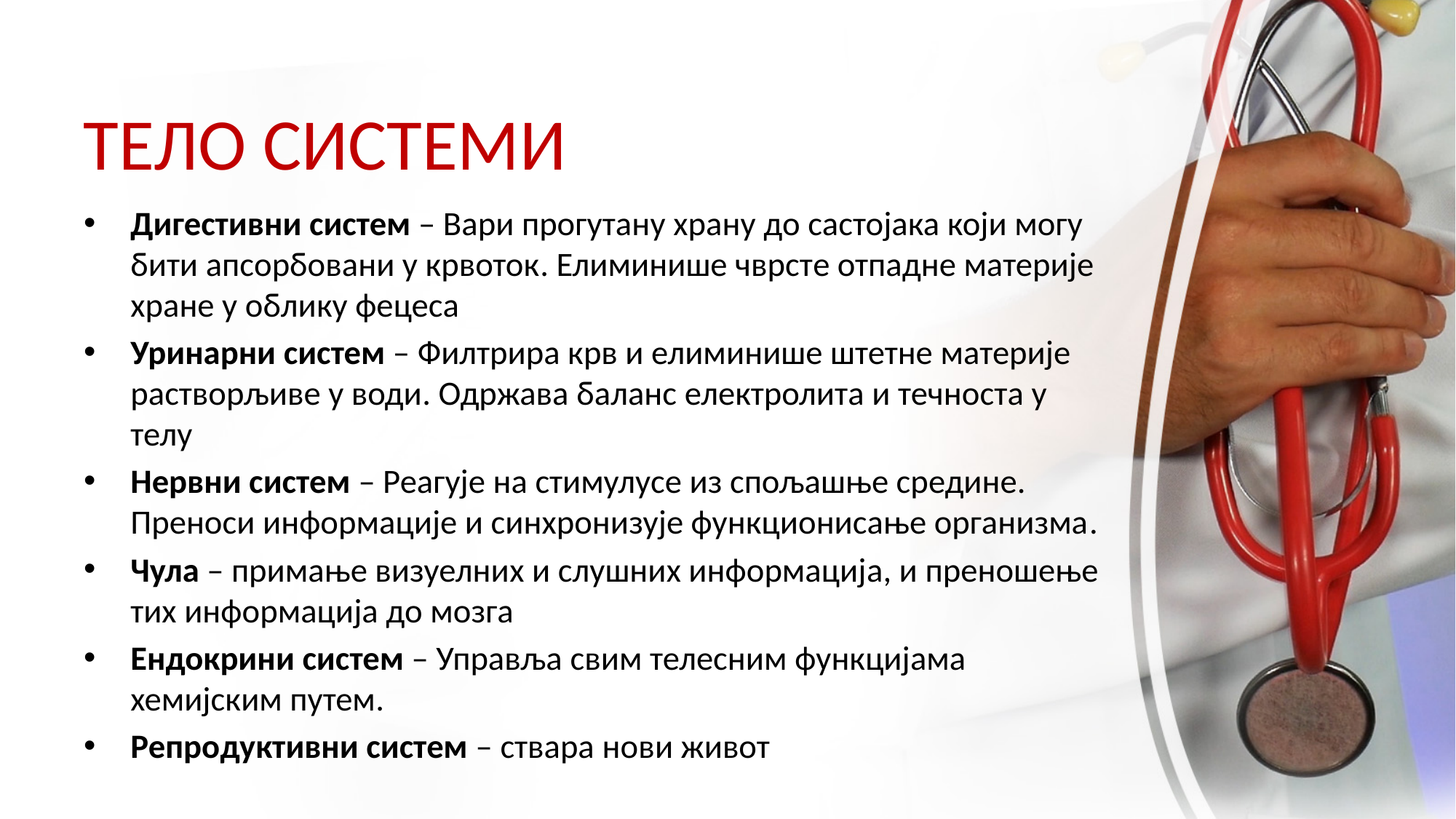

# ТЕЛО СИСТЕМИ
Дигестивни систем – Вари прогутану храну до састојака који могу бити апсорбовани у крвоток.​ Елиминише чврсте отпадне материје хране у облику фецеса
Уринарни систем – Филтрира крв и елиминише штетне материје растворљиве у води. Одржава баланс електролита и течноста у телу
Нервни систем – Реагује на стимулусе из спољашње средине. Преноси информације и синхронизује функционисање организма.
Чула – примање визуелних и слушних информација, и преношење тих информација до мозга
Ендокрини систем – Управља свим телесним функцијама хемијским путем.
Репродуктивни систем – ствара нови живот